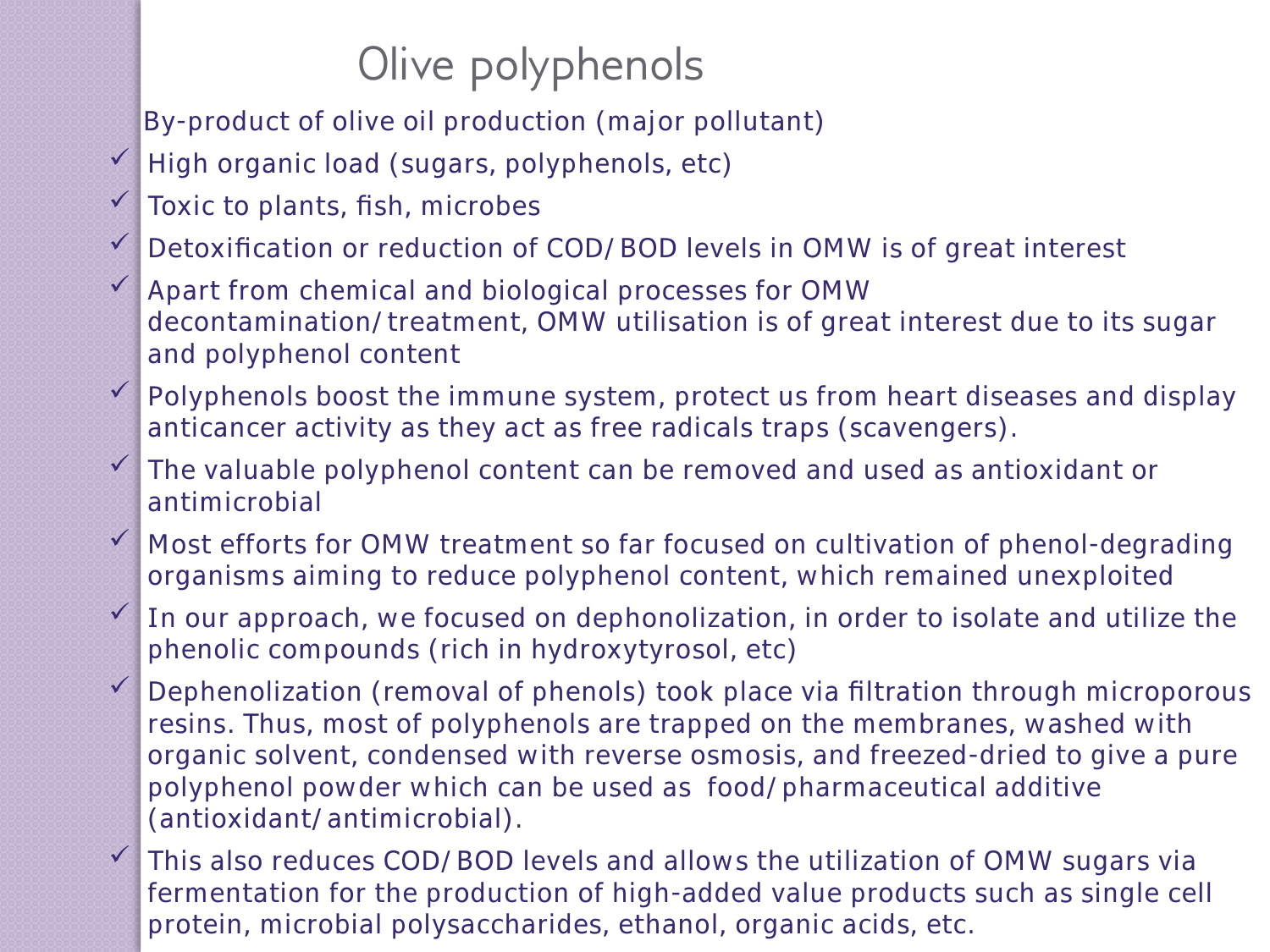

Olive polyphenols
    By-product of olive oil production (major pollutant)
High organic load (sugars, polyphenols, etc)
Toxic to plants, fish, microbes
Detoxification or reduction of COD/BOD levels in OMW is of great interest
Apart from chemical and biological processes for OMW decontamination/treatment, OMW utilisation is of great interest due to its sugar and polyphenol content
Polyphenols boost the immune system, protect us from heart diseases and display anticancer activity as they act as free radicals traps (scavengers).
The valuable polyphenol content can be removed and used as antioxidant or antimicrobial
Most efforts for OMW treatment so far focused on cultivation of phenol-degrading organisms aiming to reduce polyphenol content, which remained unexploited
In our approach, we focused on dephonolization, in order to isolate and utilize the phenolic compounds (rich in hydroxytyrosol, etc)
Dephenolization (removal of phenols) took place via filtration through microporous resins. Thus, most of polyphenols are trapped on the membranes, washed with organic solvent, condensed with reverse osmosis, and freezed-dried to give a pure polyphenol powder which can be used as  food/pharmaceutical additive (antioxidant/antimicrobial).
This also reduces COD/BOD levels and allows the utilization of OMW sugars via fermentation for the production of high-added value products such as single cell protein, microbial polysaccharides, ethanol, organic acids, etc.